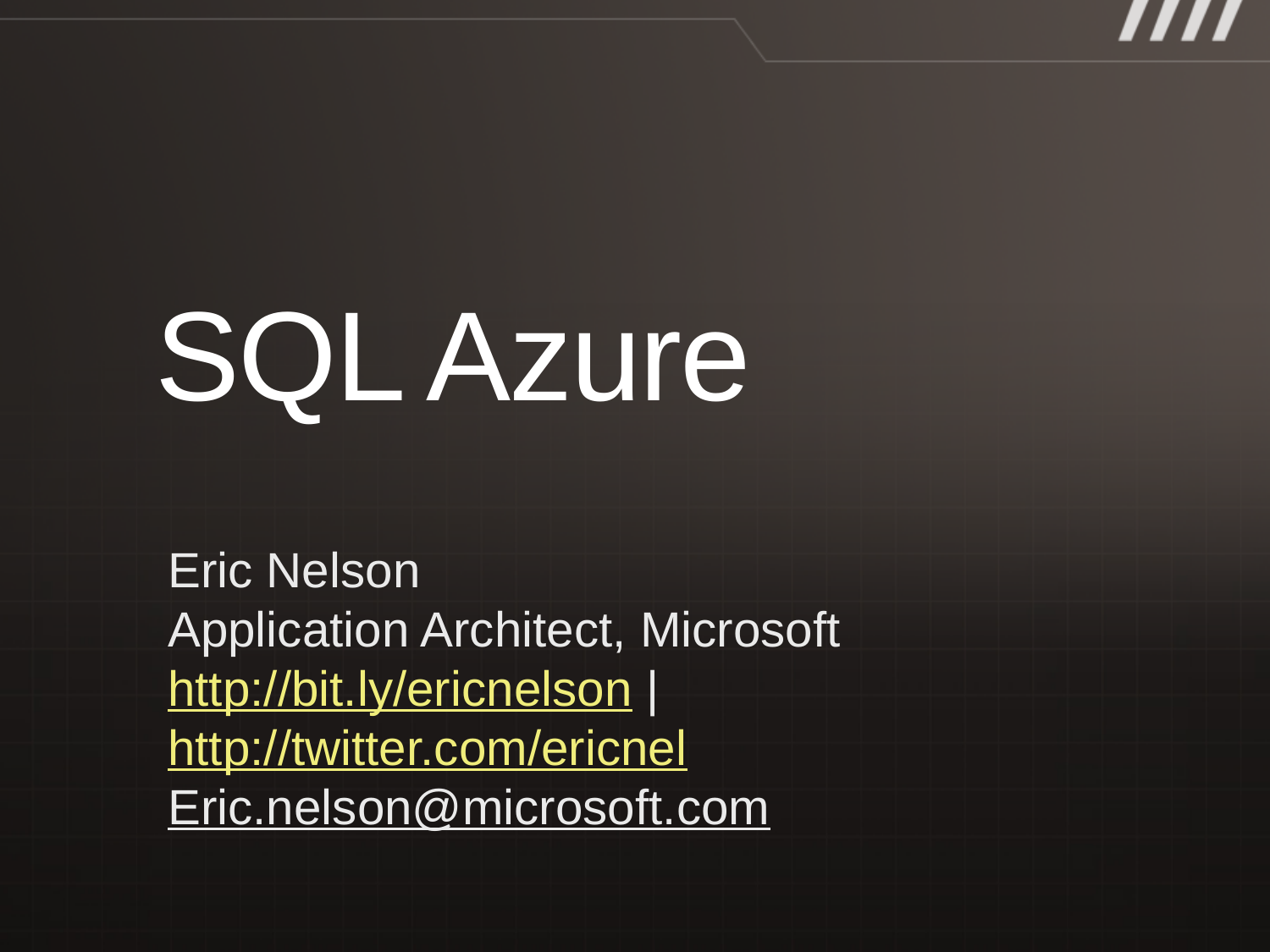

# SQL Azure
Eric Nelson
Application Architect, Microsoft
http://bit.ly/ericnelson | http://twitter.com/ericnel
Eric.nelson@microsoft.com